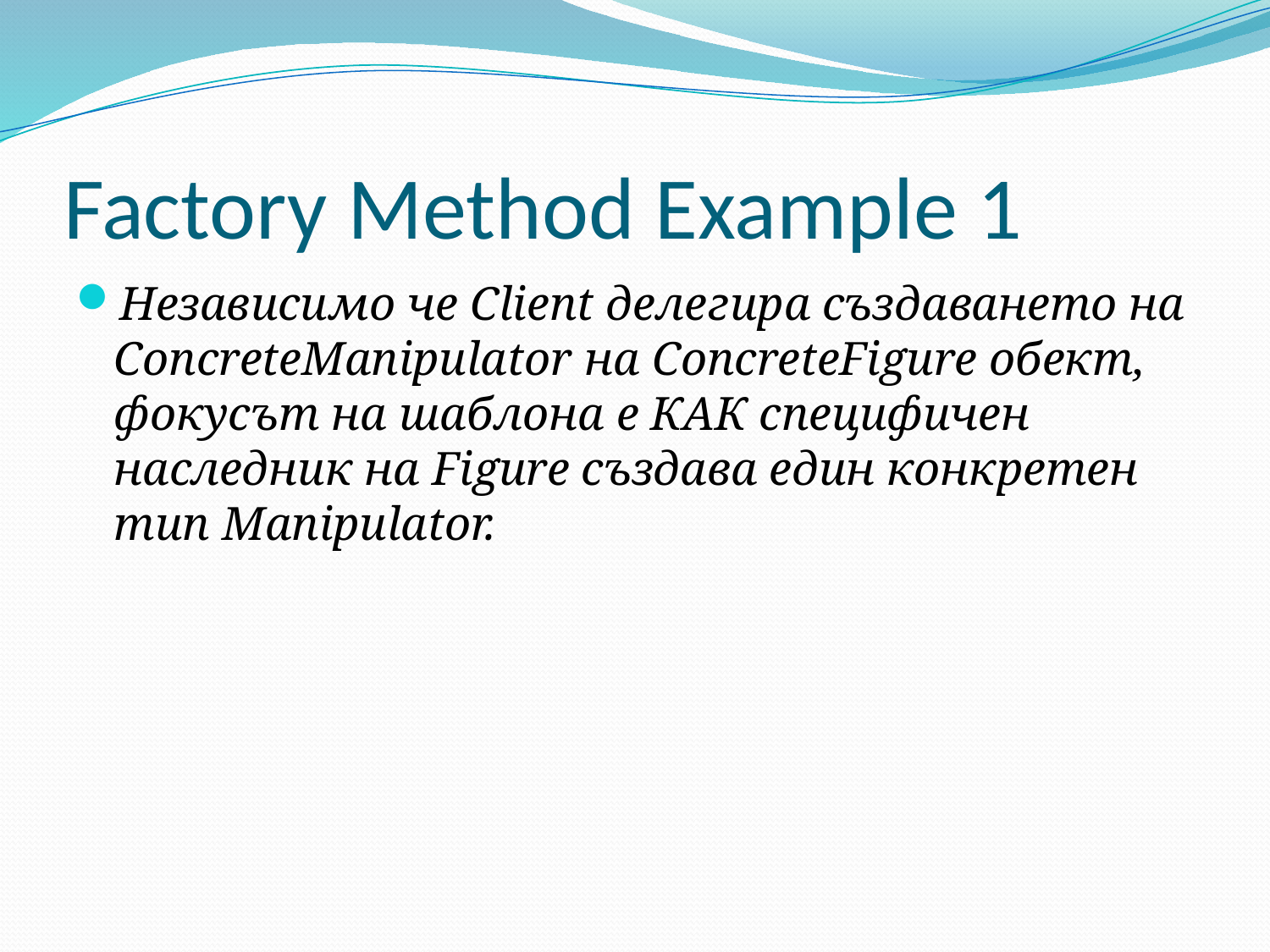

# Factory Method Example 1
Независимо че Client делегира създаването на ConcreteManipulator на ConcreteFigure обект, фокусът на шаблона е КАК специфичен наследник на Figure създава един конкретен тип Manipulator.